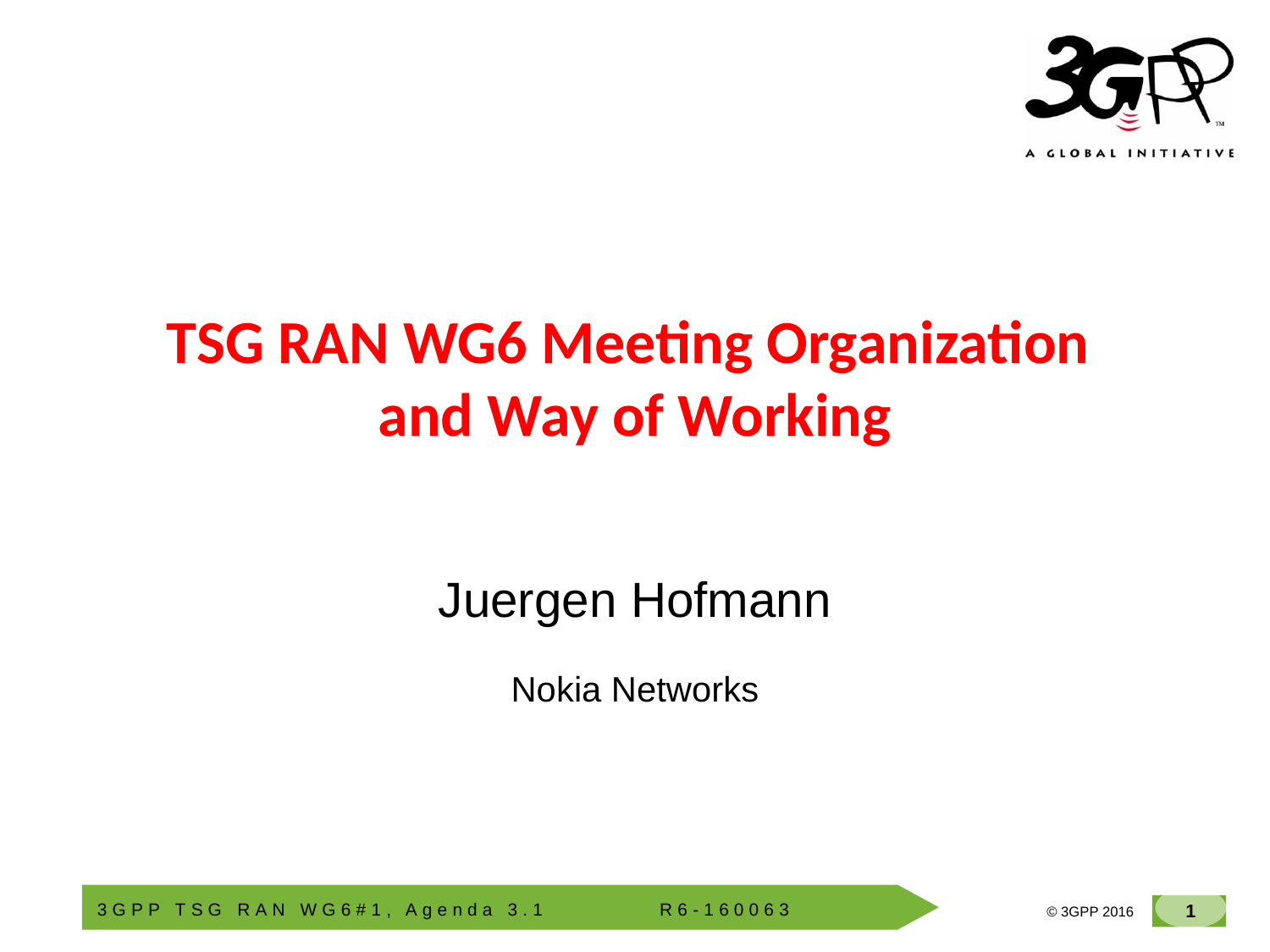

# TSG RAN WG6 Meeting Organization and Way of Working
Juergen Hofmann

Nokia Networks